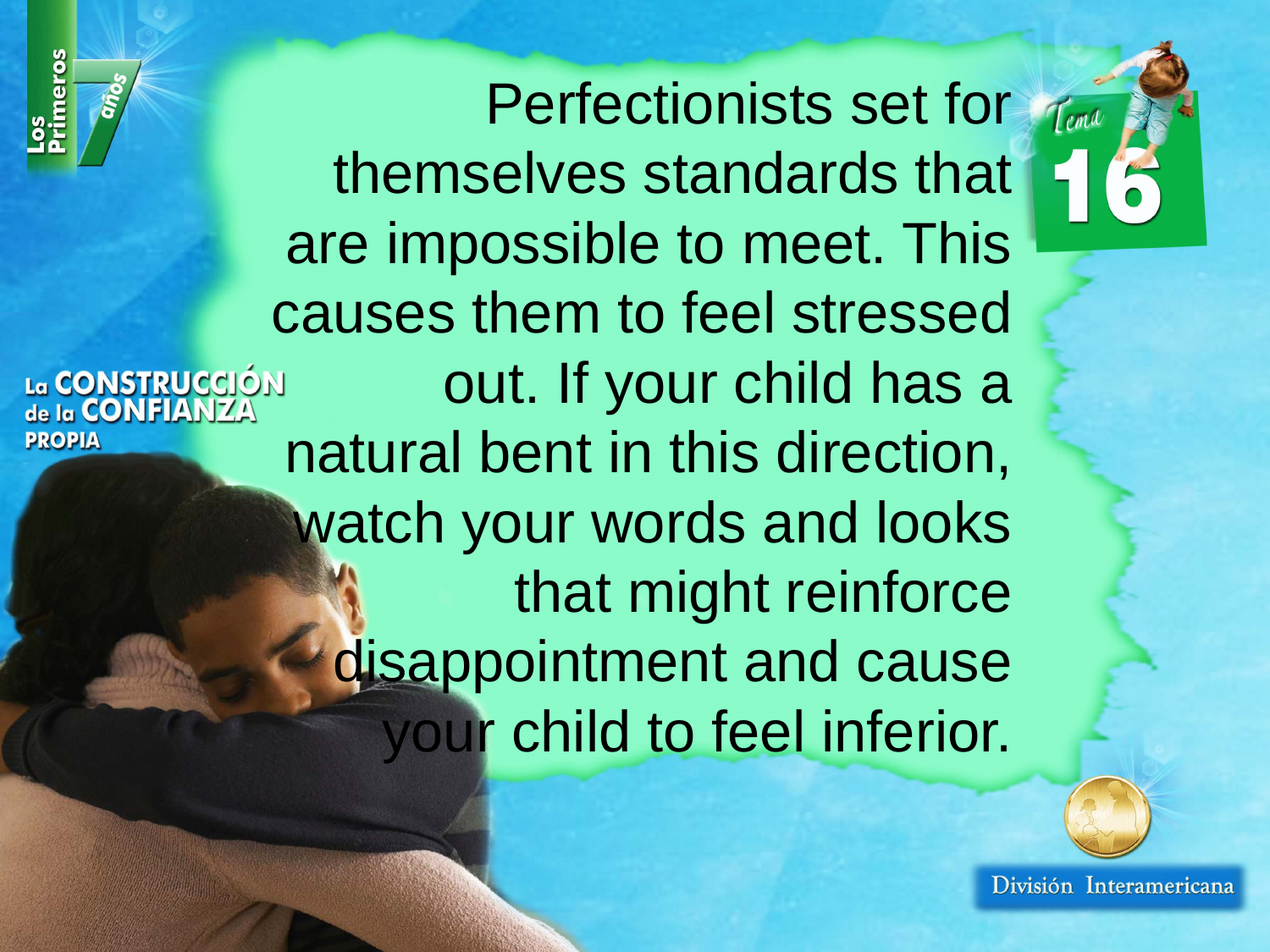

Perfectionists set for themselves standards that are impossible to meet. This causes them to feel stressed out. If your child has a natural bent in this direction, watch your words and looks that might reinforce disappointment and cause your child to feel inferior.